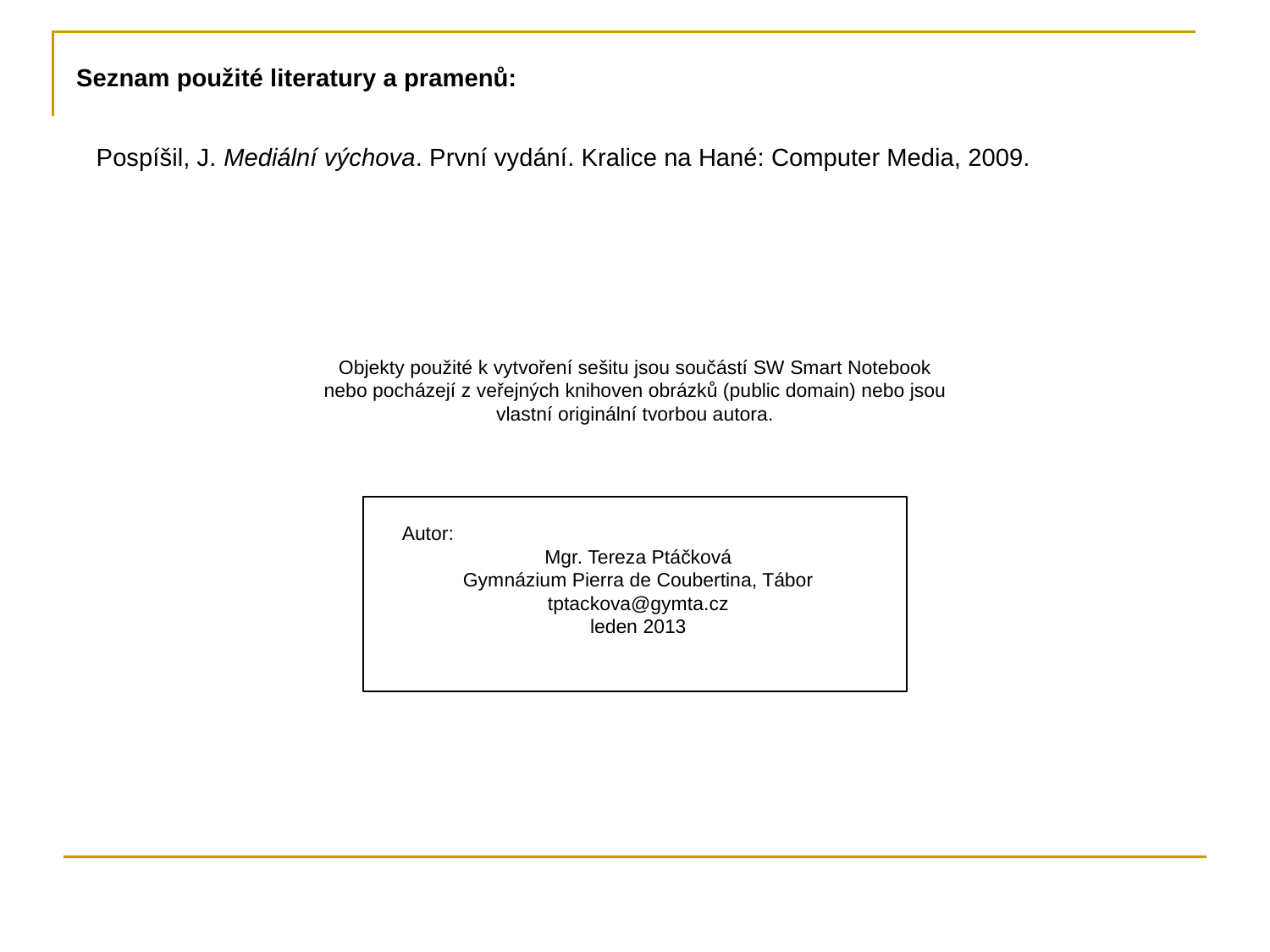

Seznam použité literatury a pramenů:
Pospíšil, J. Mediální výchova. První vydání. Kralice na Hané: Computer Media, 2009.
Objekty použité k vytvoření sešitu jsou součástí SW Smart Notebook nebo pocházejí z veřejných knihoven obrázků (public domain) nebo jsou vlastní originální tvorbou autora.

Autor:
Mgr. Tereza Ptáčková
Gymnázium Pierra de Coubertina, Tábor
tptackova@gymta.cz
leden 2013